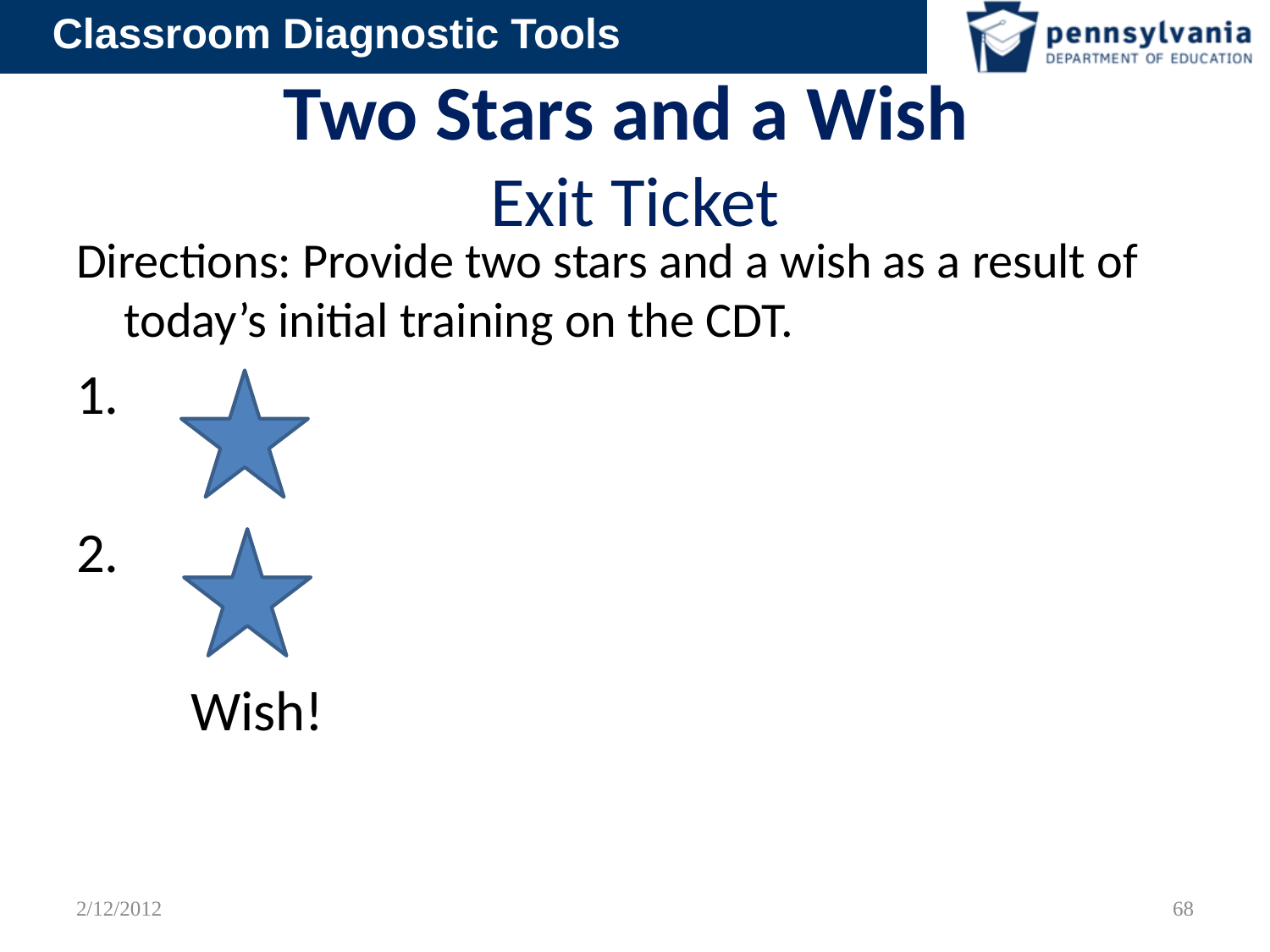

# Two Stars and a Wish Exit Ticket
Directions: Provide two stars and a wish as a result of today’s initial training on the CDT.
1.

2.

         Wish!

2/12/2012
68